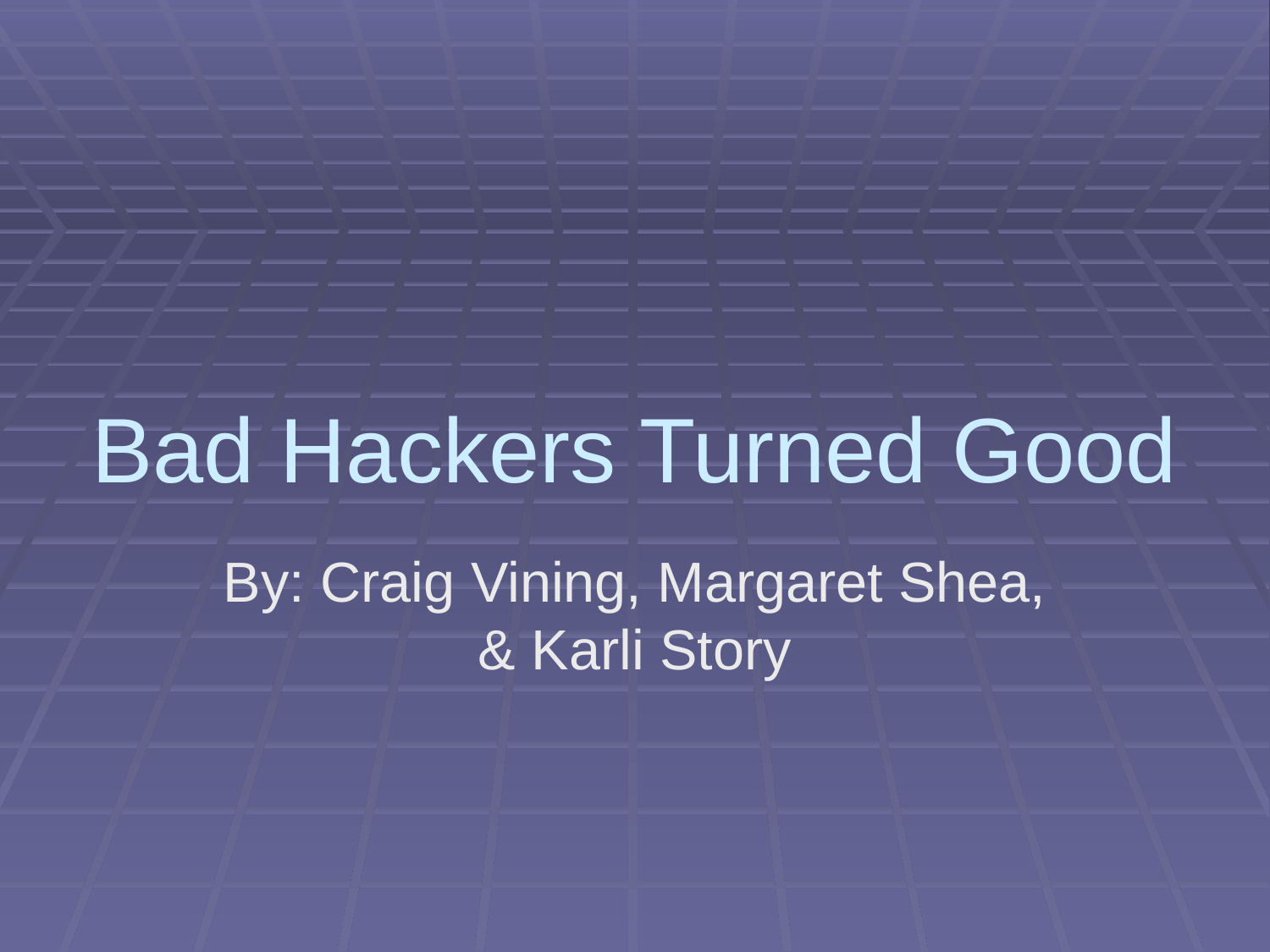

# Bad Hackers Turned Good
By: Craig Vining, Margaret Shea, & Karli Story